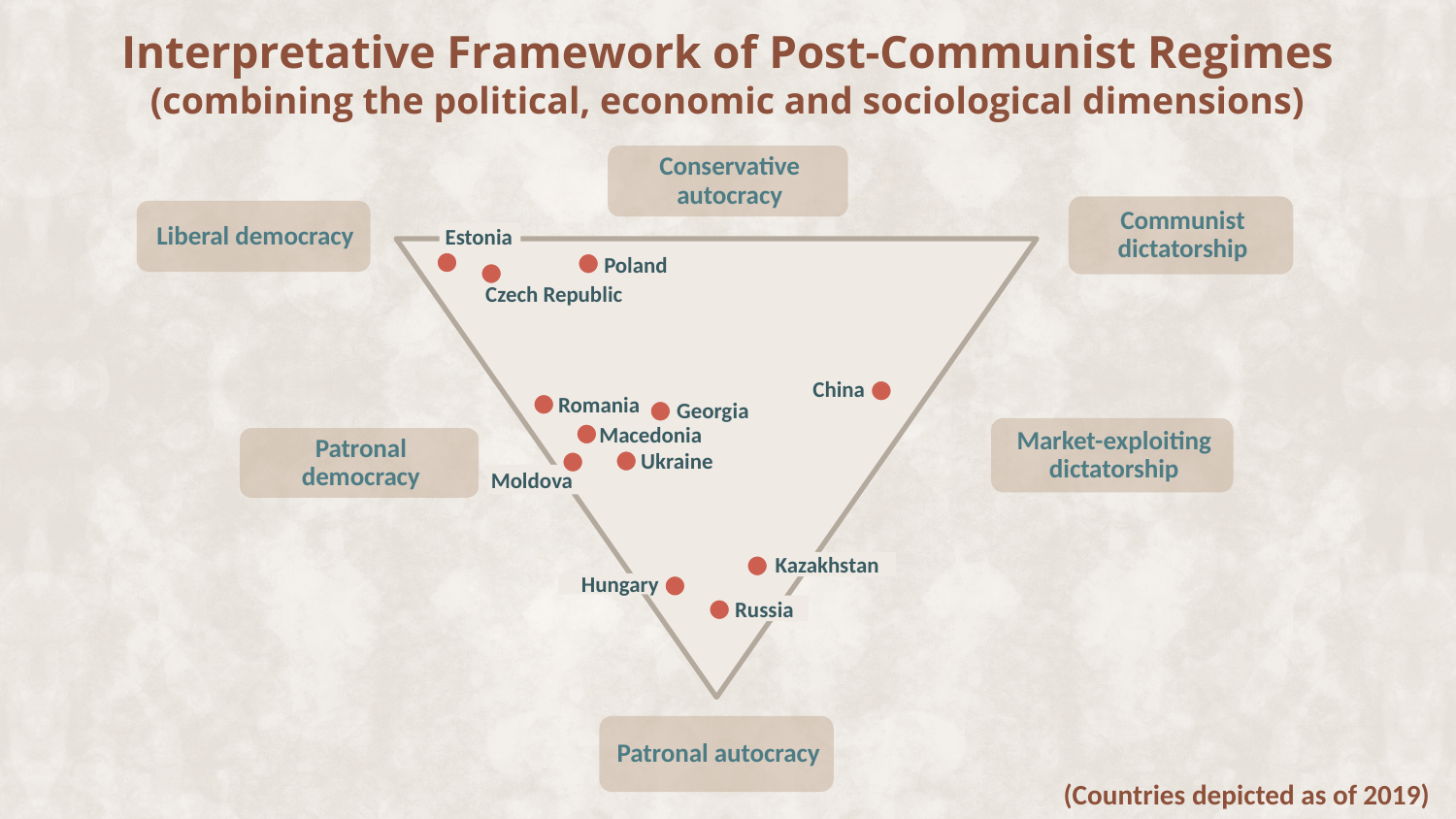

Interpretative Framework of Post-Communist Regimes
(combining the political, economic and sociological dimensions)
Communist dictatorship
Liberal democracy
Patronal autocracy
Conservative autocracy
Market-exploiting dictatorship
Patronal democracy
Estonia
Poland
China
Romania
Georgia
Macedonia
Ukraine
Kazakhstan
Hungary
Russia

Czech Republic

Moldova

(Countries depicted as of 2019)